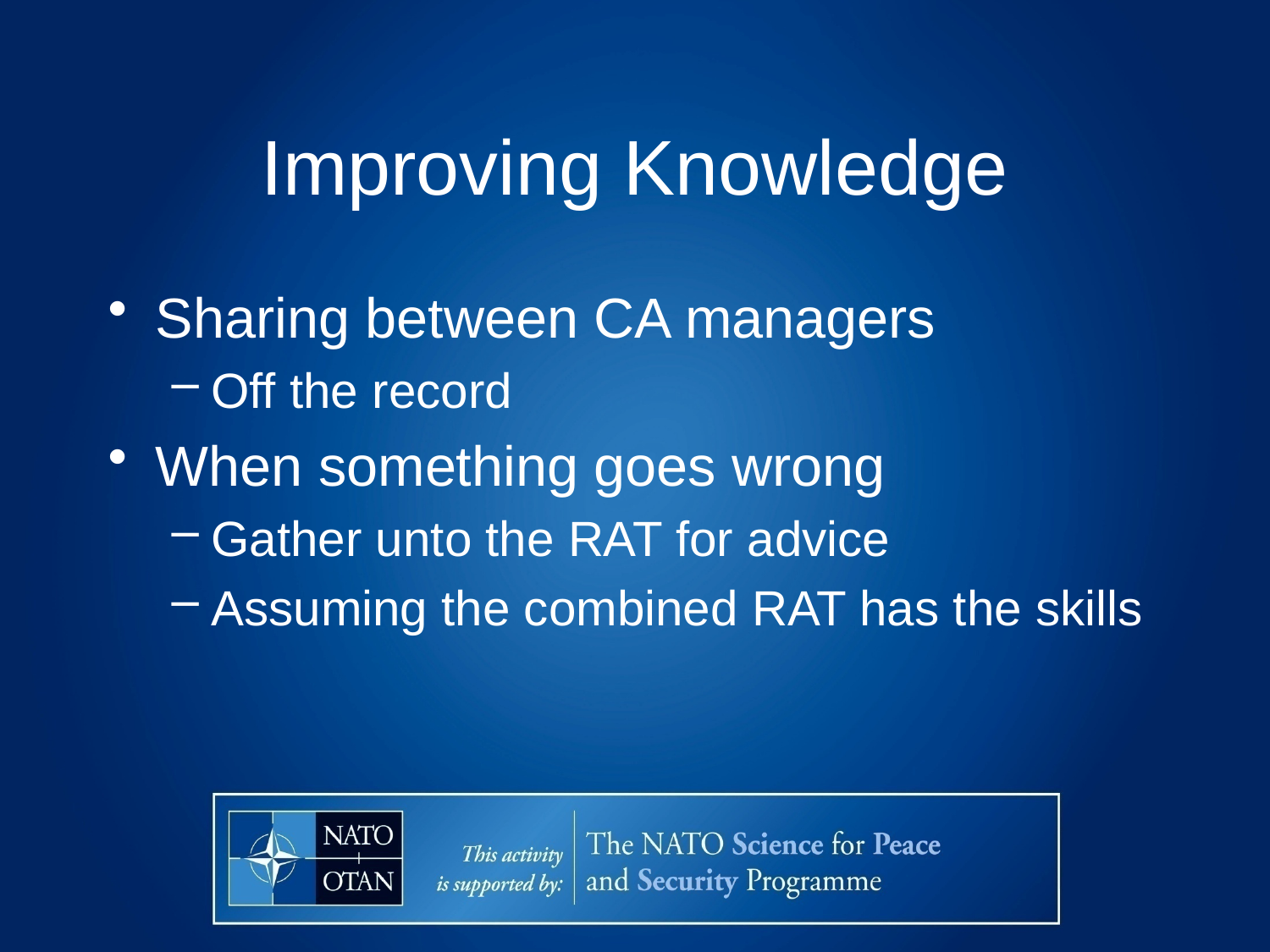

# Improving Knowledge
Sharing between CA managers
Off the record
When something goes wrong
Gather unto the RAT for advice
Assuming the combined RAT has the skills